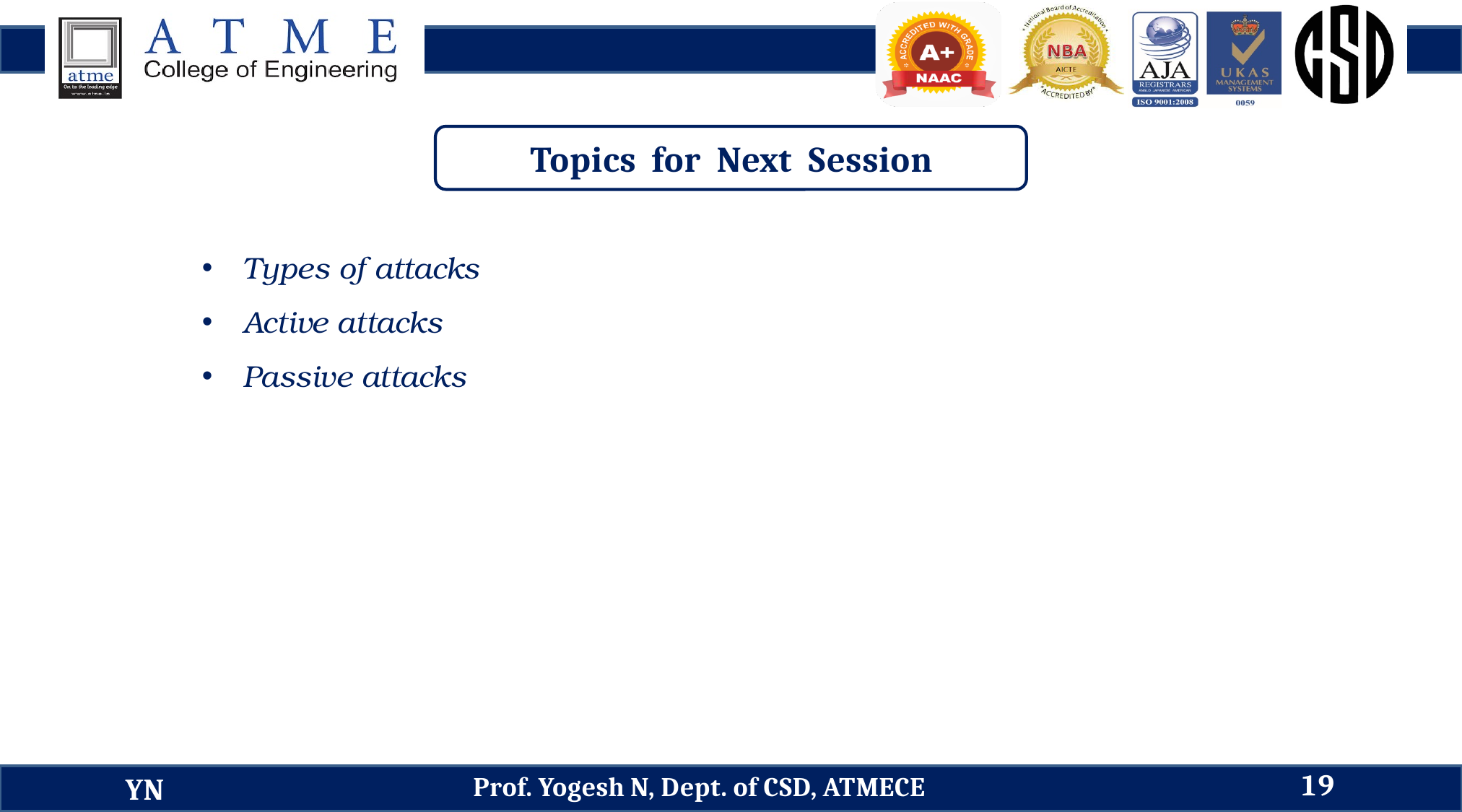

Topics  for  Next  Session
Types of attacks
Active attacks
Passive attacks
19
Prof. Yogesh N, Dept. of CSD, ATMECE
YN